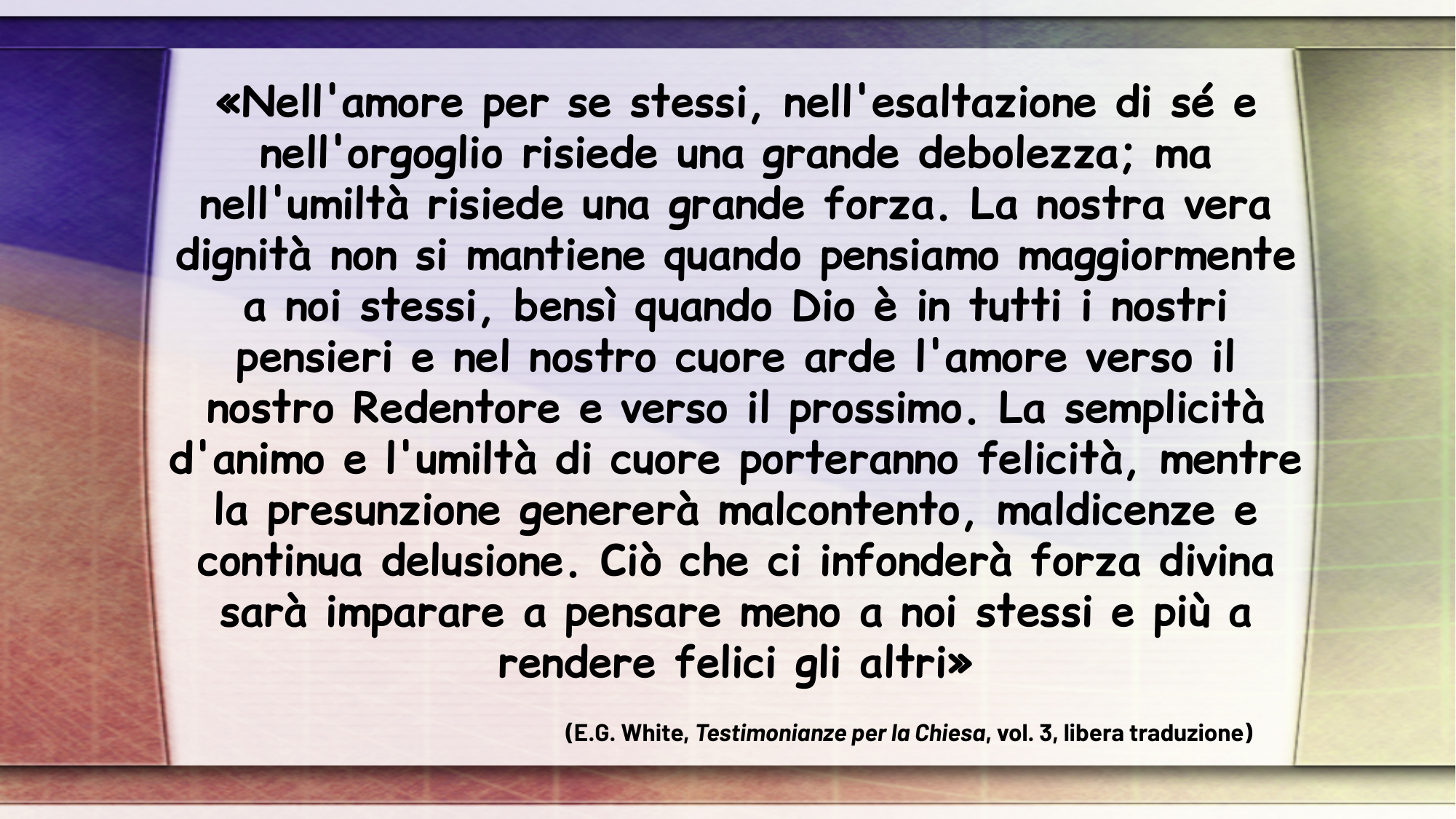

«Nell'amore per se stessi, nell'esaltazione di sé e nell'orgoglio risiede una grande debolezza; ma nell'umiltà risiede una grande forza. La nostra vera dignità non si mantiene quando pensiamo maggiormente a noi stessi, bensì quando Dio è in tutti i nostri pensieri e nel nostro cuore arde l'amore verso il nostro Redentore e verso il prossimo. La semplicità d'animo e l'umiltà di cuore porteranno felicità, mentre la presunzione genererà malcontento, maldicenze e continua delusione. Ciò che ci infonderà forza divina sarà imparare a pensare meno a noi stessi e più a rendere felici gli altri»
(E.G. White, Testimonianze per la Chiesa, vol. 3, libera traduzione)